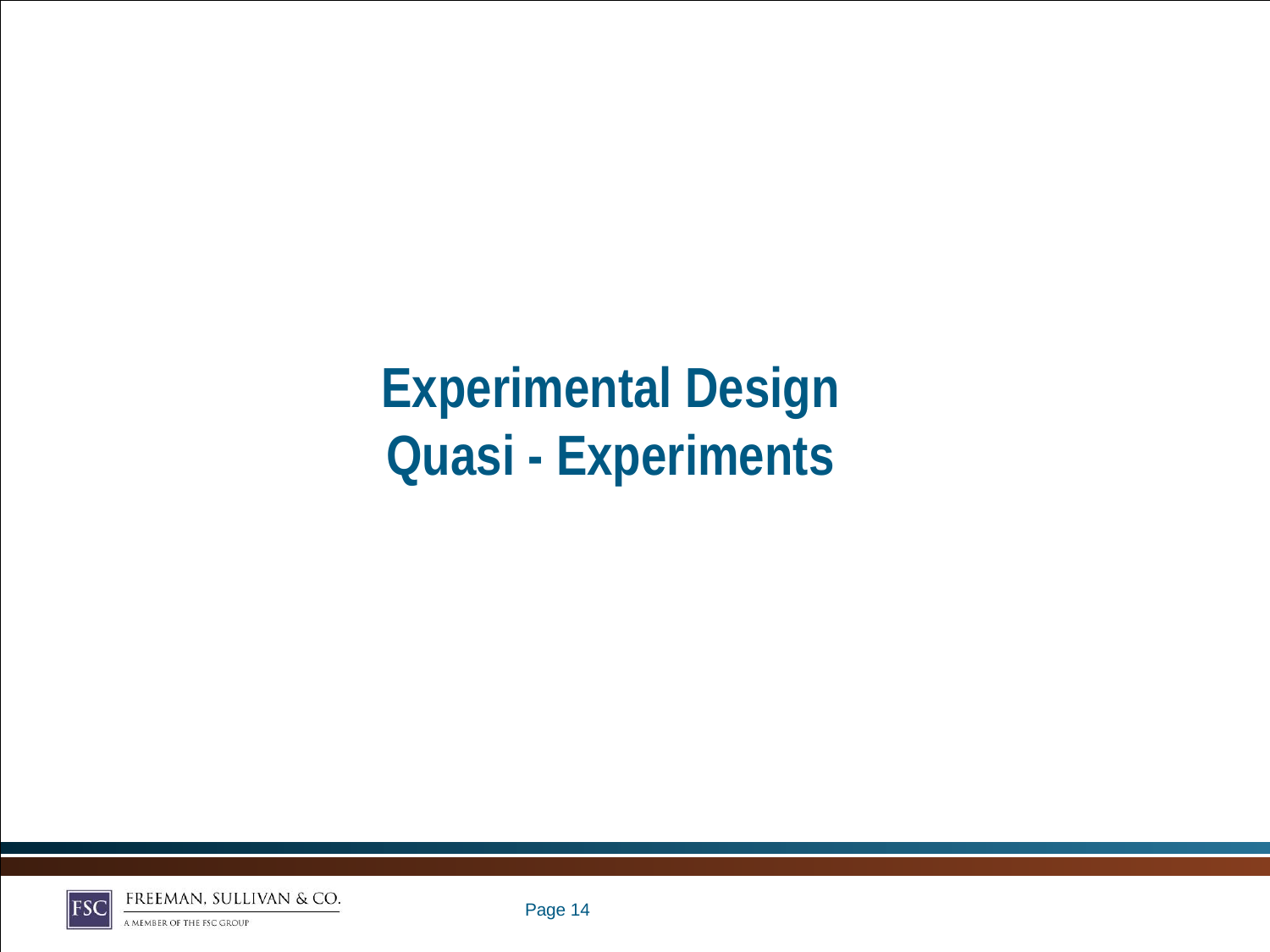

# Experimental Design Quasi - Experiments
Page 14